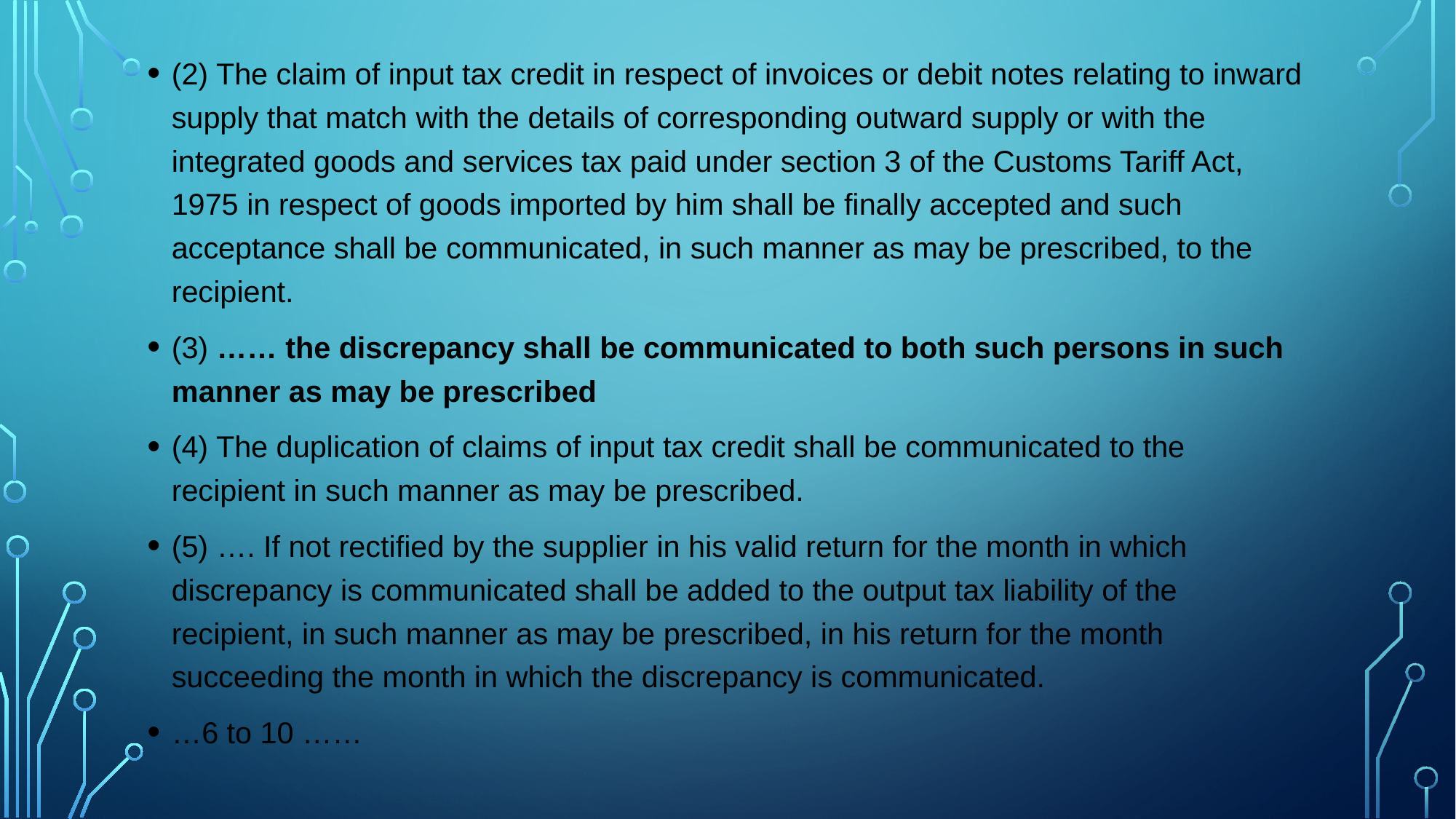

(2) The claim of input tax credit in respect of invoices or debit notes relating to inward supply that match with the details of corresponding outward supply or with the integrated goods and services tax paid under section 3 of the Customs Tariff Act, 1975 in respect of goods imported by him shall be finally accepted and such acceptance shall be communicated, in such manner as may be prescribed, to the recipient.
(3) …… the discrepancy shall be communicated to both such persons in such manner as may be prescribed
(4) The duplication of claims of input tax credit shall be communicated to the recipient in such manner as may be prescribed.
(5) …. If not rectified by the supplier in his valid return for the month in which discrepancy is communicated shall be added to the output tax liability of the recipient, in such manner as may be prescribed, in his return for the month succeeding the month in which the discrepancy is communicated.
…6 to 10 ……